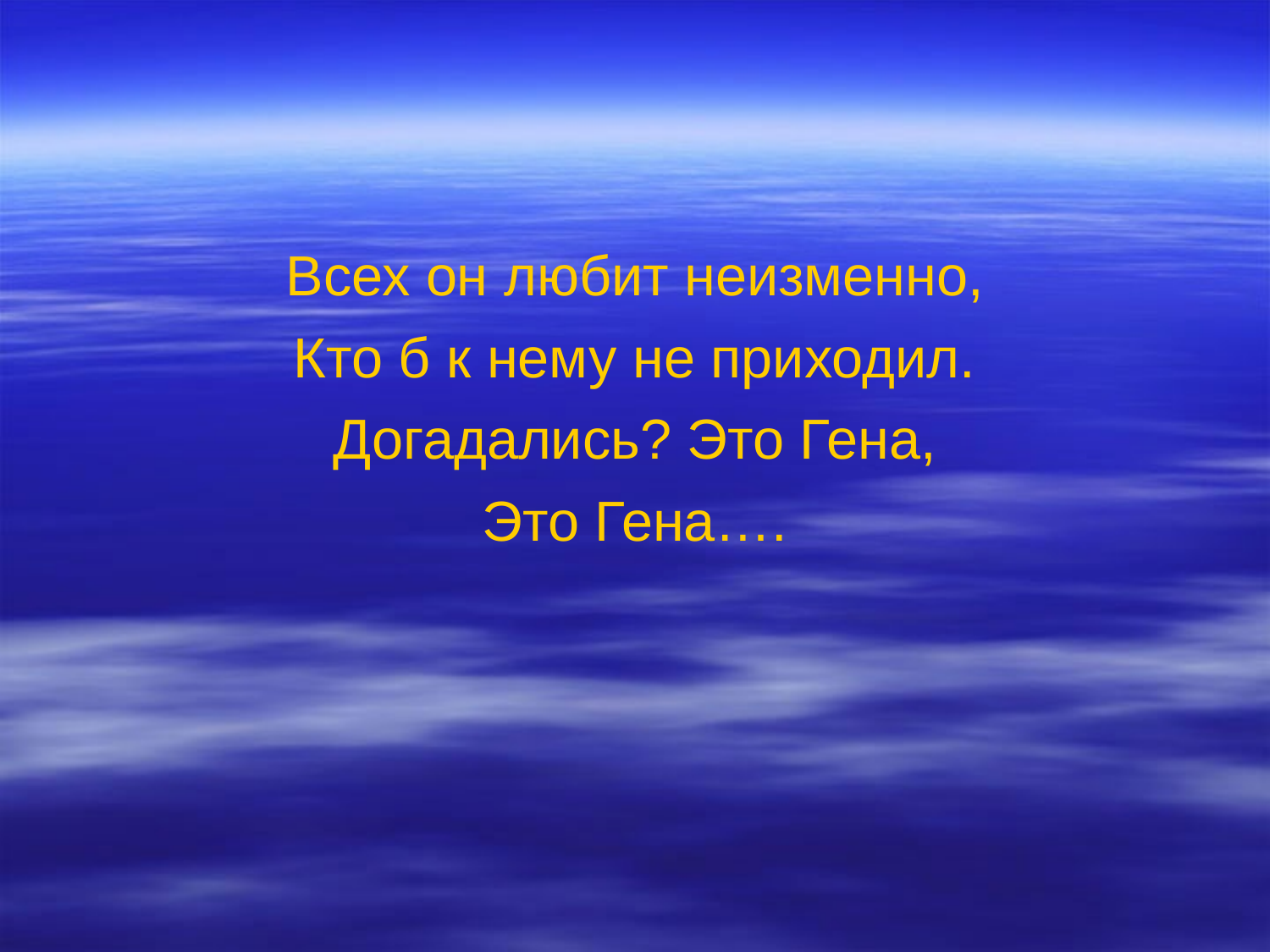

Всех он любит неизменно,
Кто б к нему не приходил.
Догадались? Это Гена,
Это Гена….